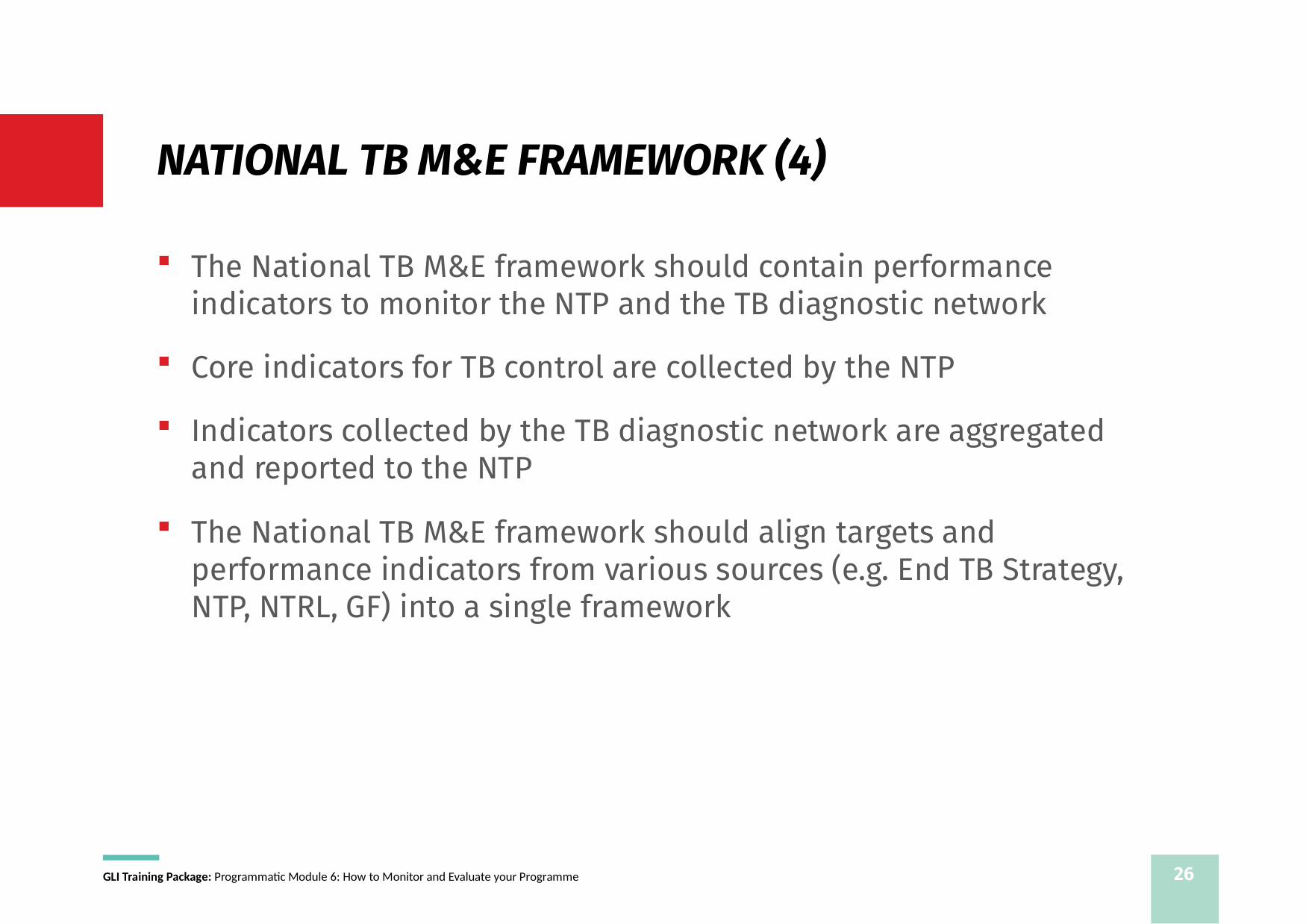

# NATIONAL TB M&E FRAMEWORK (4)
The National TB M&E framework should contain performance indicators to monitor the NTP and the TB diagnostic network
Core indicators for TB control are collected by the NTP
Indicators collected by the TB diagnostic network are aggregated and reported to the NTP
The National TB M&E framework should align targets and performance indicators from various sources (e.g. End TB Strategy, NTP, NTRL, GF) into a single framework